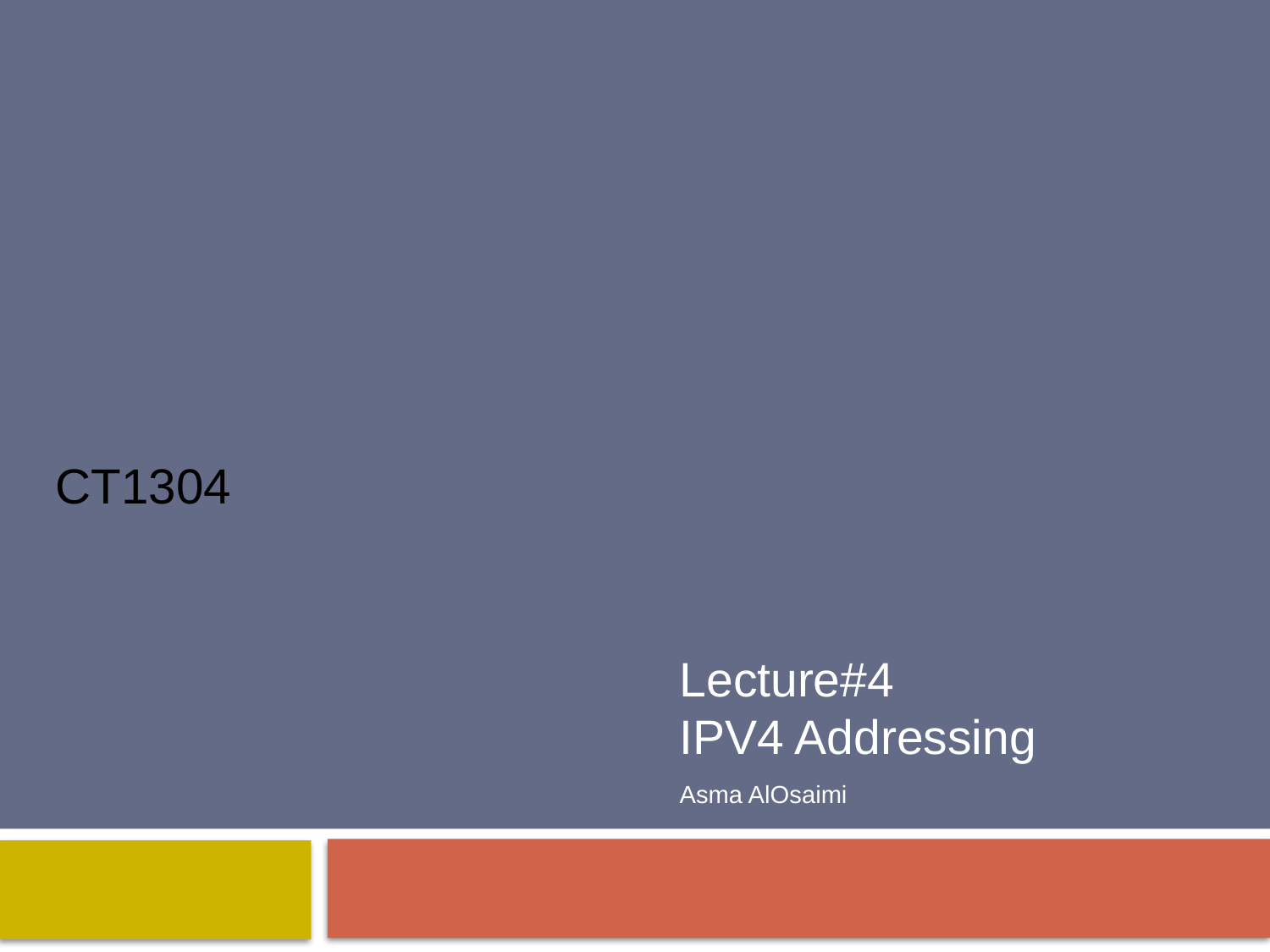

# Ct1304
Lecture#4
IPV4 Addressing
Asma AlOsaimi